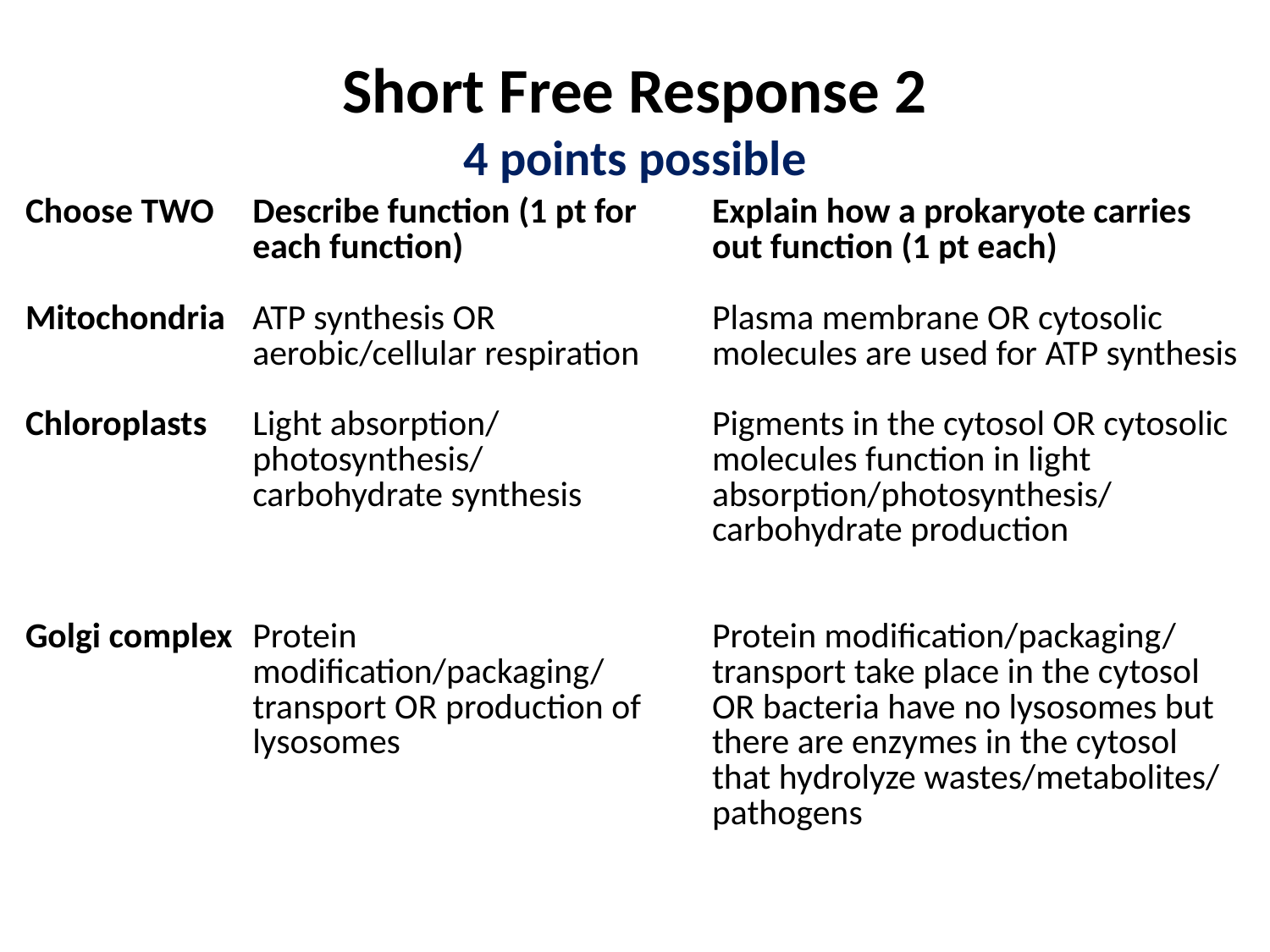

# Short Free Response 2 4 points possible
| Choose TWO | Describe function (1 pt for each function) | Explain how a prokaryote carries out function (1 pt each) |
| --- | --- | --- |
| Mitochondria | ATP synthesis OR aerobic/cellular respiration | Plasma membrane OR cytosolic molecules are used for ATP synthesis |
| Chloroplasts | Light absorption/ photosynthesis/ carbohydrate synthesis | Pigments in the cytosol OR cytosolic molecules function in light absorption/photosynthesis/ carbohydrate production |
| Golgi complex | Protein modification/packaging/ transport OR production of lysosomes | Protein modification/packaging/ transport take place in the cytosol OR bacteria have no lysosomes but there are enzymes in the cytosol that hydrolyze wastes/metabolites/ pathogens |